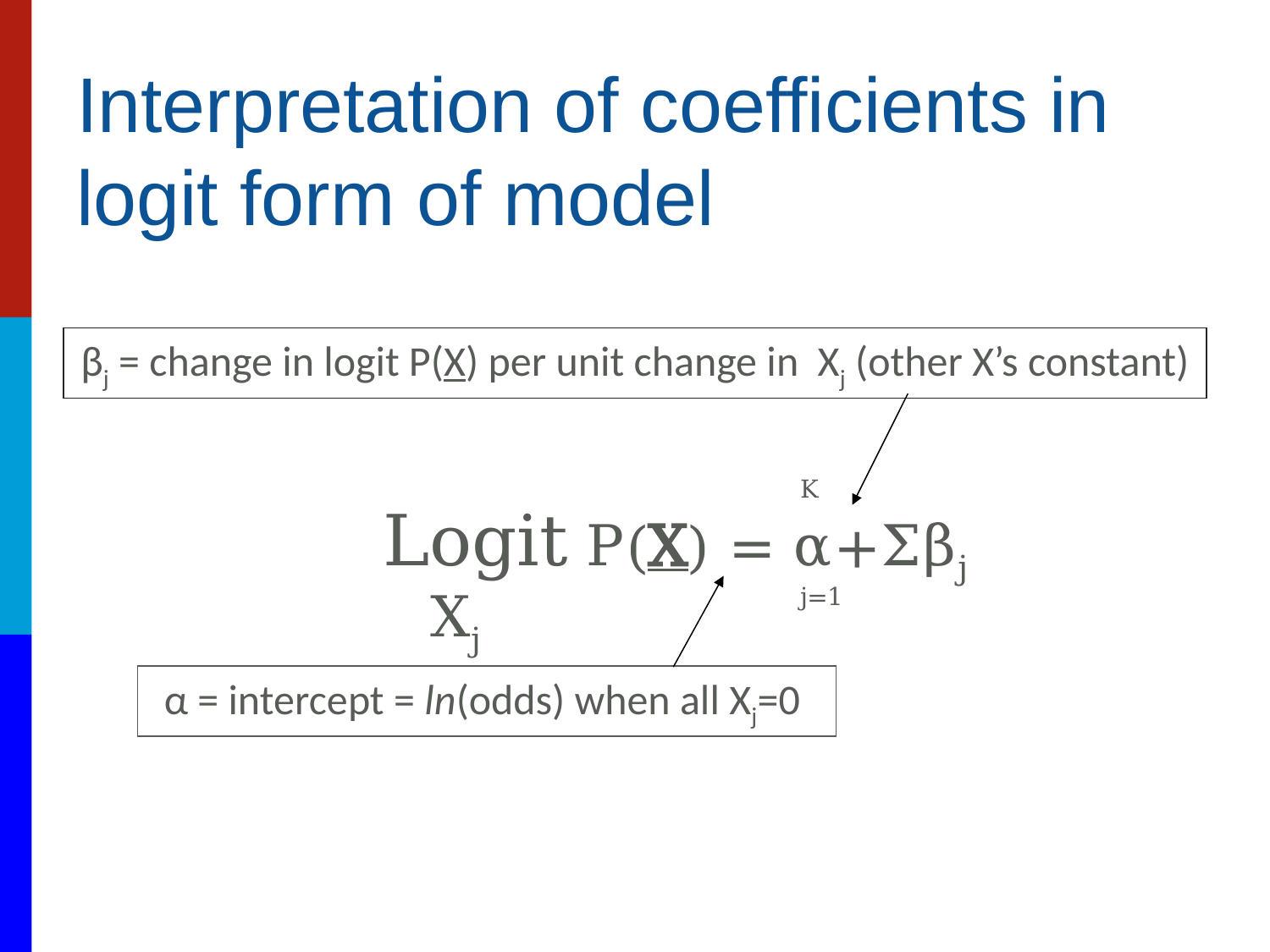

# Interpretation of coefficients in logit form of model

Logit P(X) = α+Σβj Xj
βj = change in logit P(X) per unit change in  Xj (other X’s constant)
 K

 j=1
α = intercept = ln(odds) when all Xj=0